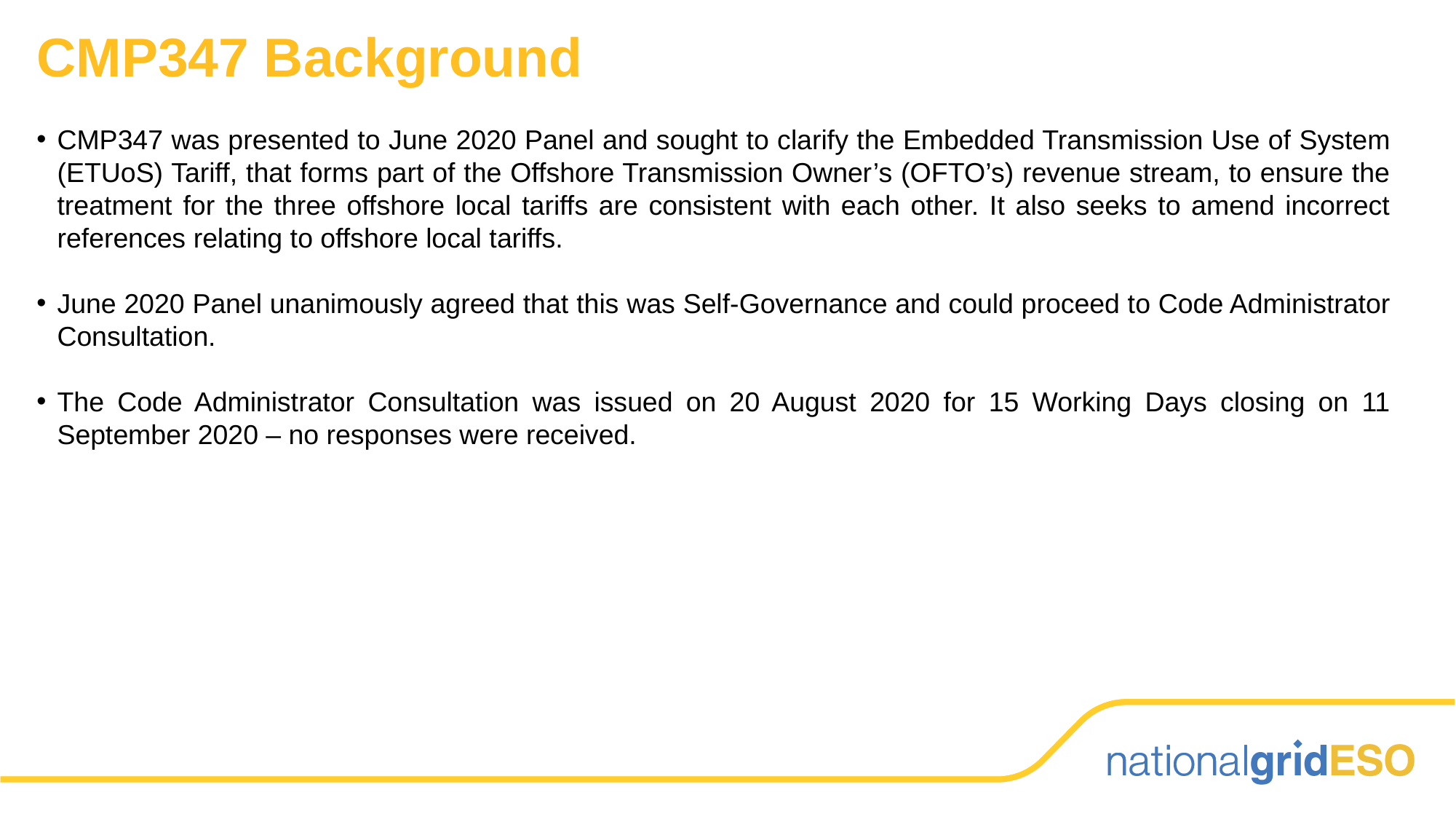

# CMP347 Background
CMP347 was presented to June 2020 Panel and sought to clarify the Embedded Transmission Use of System (ETUoS) Tariff, that forms part of the Offshore Transmission Owner’s (OFTO’s) revenue stream, to ensure the treatment for the three offshore local tariffs are consistent with each other. It also seeks to amend incorrect references relating to offshore local tariffs.

June 2020 Panel unanimously agreed that this was Self-Governance and could proceed to Code Administrator Consultation.

The Code Administrator Consultation was issued on 20 August 2020 for 15 Working Days closing on 11 September 2020 – no responses were received.